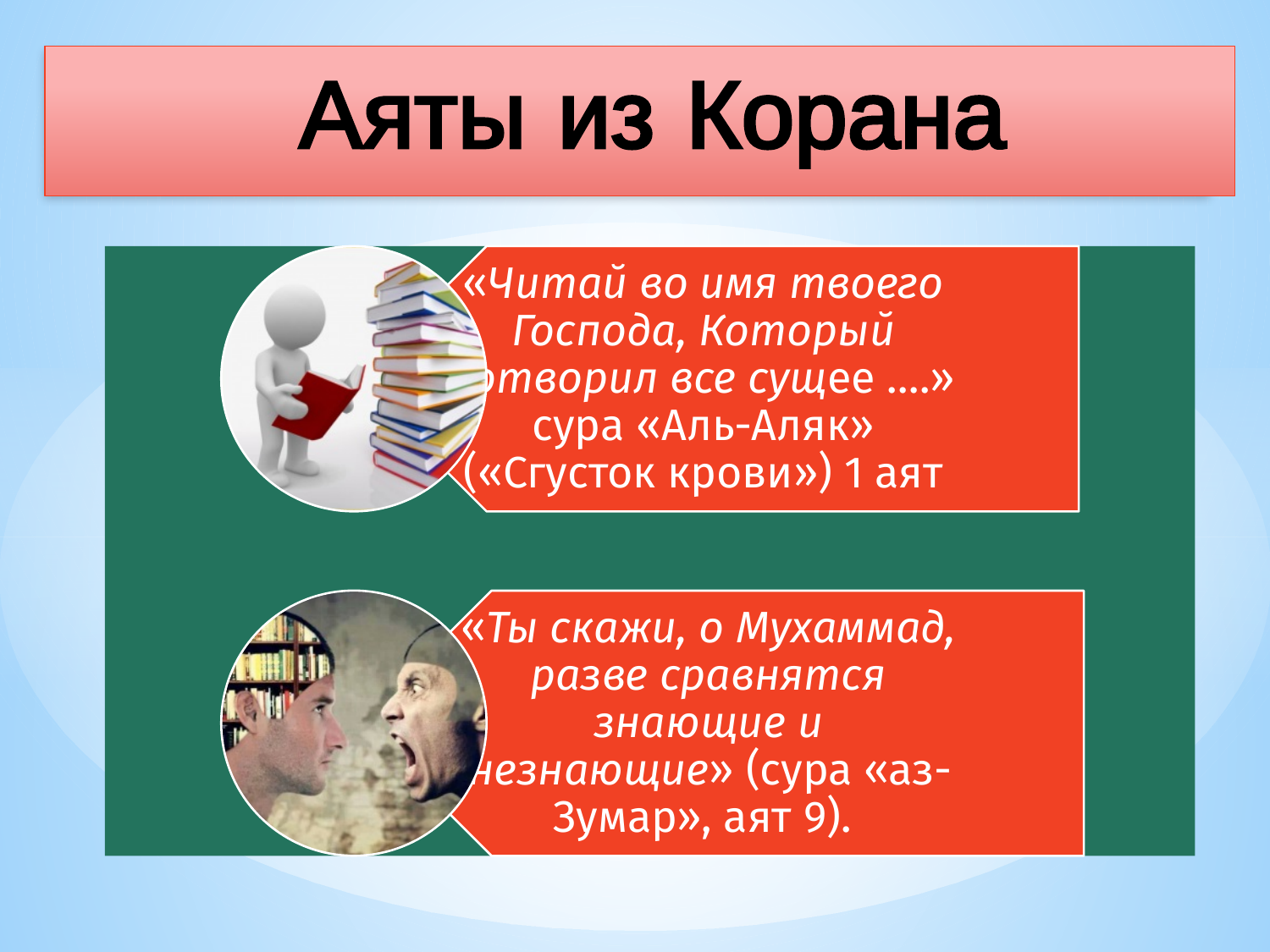

# Аяты из Корана
«Читай во имя твоего Господа, Который сотворил все сущее ….» cура «Аль-Аляк» («Сгусток крови») 1 аят
«Ты скажи, о Мухаммад, разве сравнятся знающие и незнающие» (сура «аз-Зумар», аят 9).